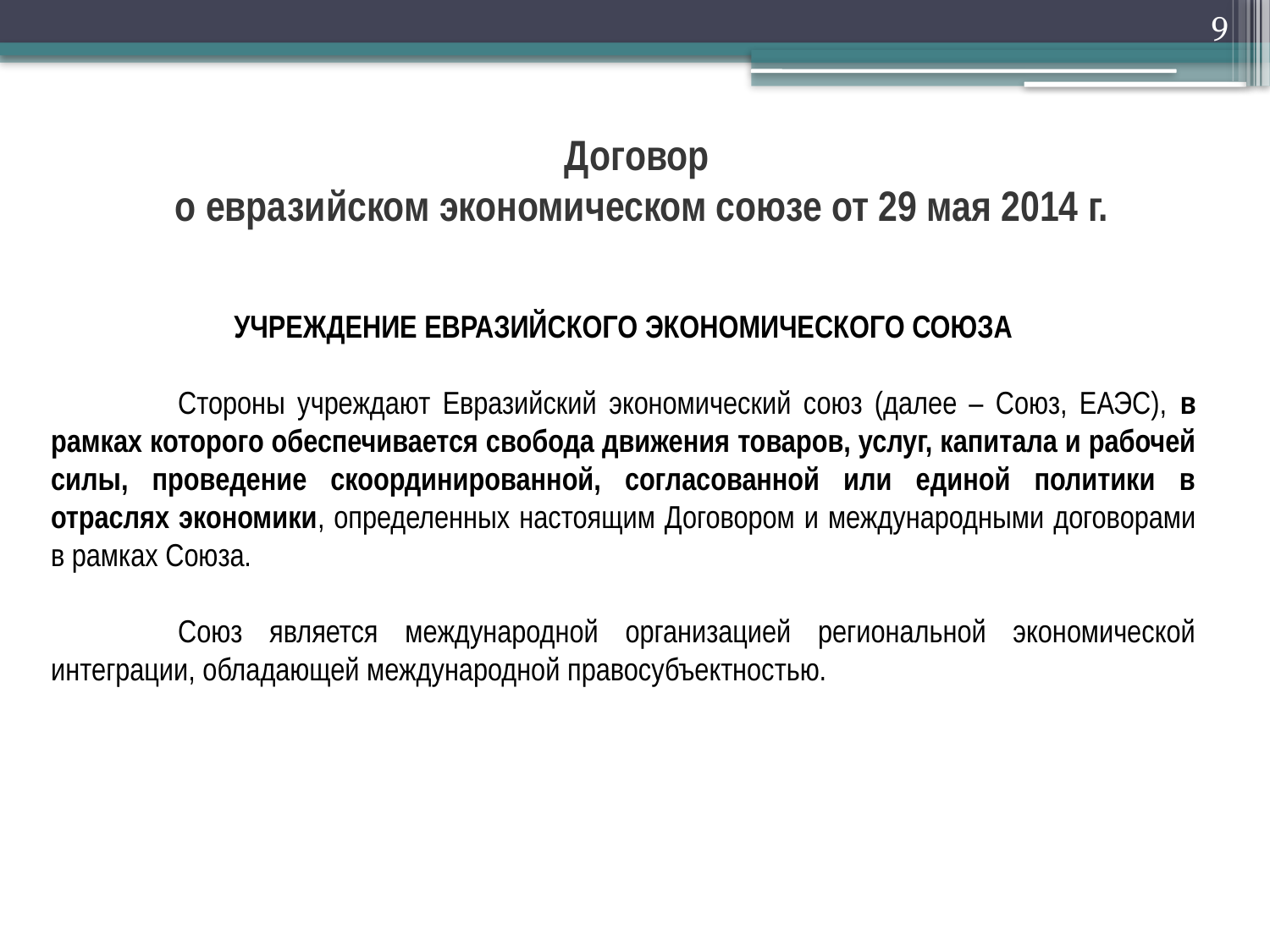

9
# Договор о евразийском экономическом союзе от 29 мая 2014 г.
УЧРЕЖДЕНИЕ ЕВРАЗИЙСКОГО ЭКОНОМИЧЕСКОГО СОЮЗА

	Стороны учреждают Евразийский экономический союз (далее – Союз, ЕАЭС), в рамках которого обеспечивается свобода движения товаров, услуг, капитала и рабочей силы, проведение скоординированной, согласованной или единой политики в отраслях экономики, определенных настоящим Договором и международными договорами в рамках Союза.

	Союз является международной организацией региональной экономической интеграции, обладающей международной правосубъектностью.